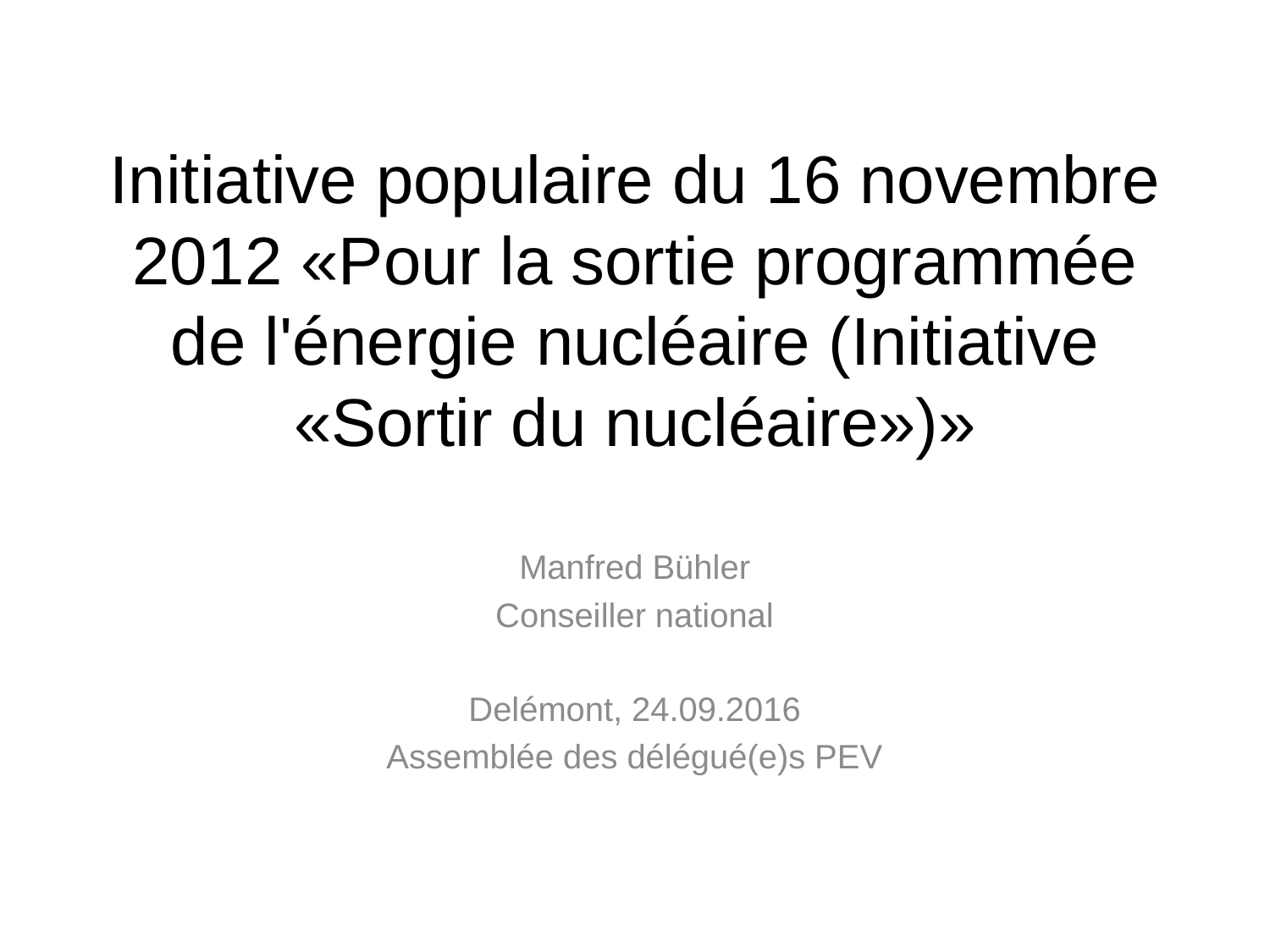

# Initiative populaire du 16 novembre 2012 «Pour la sortie programmée de l'énergie nucléaire (Initiative «Sortir du nucléaire»)»
Manfred Bühler
Conseiller national

Delémont, 24.09.2016
Assemblée des délégué(e)s PEV